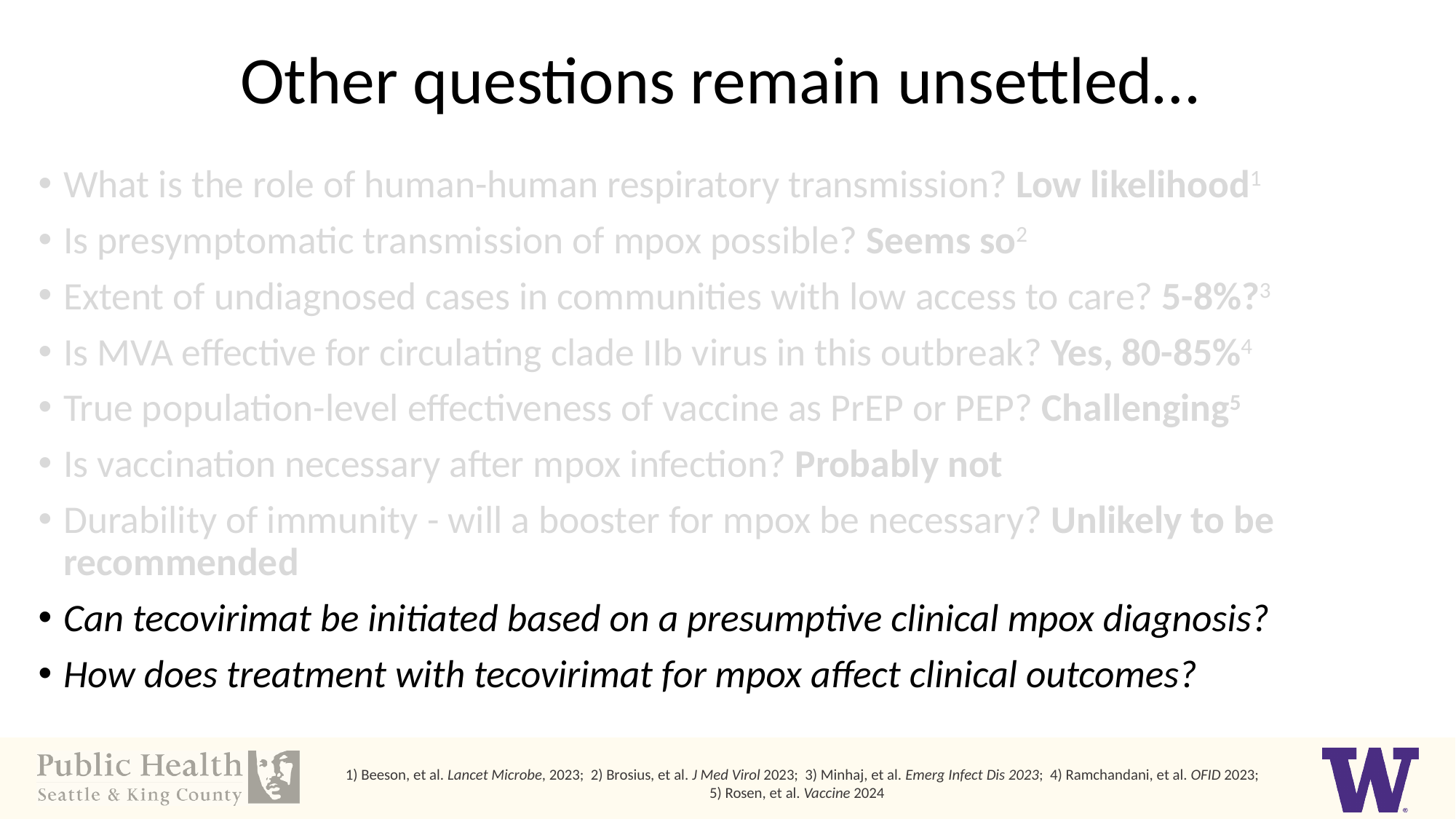

# Other questions remain unsettled…
What is the role of human-human respiratory transmission? Low likelihood1
Is presymptomatic transmission of mpox possible? Seems so2
Extent of undiagnosed cases in communities with low access to care? 5-8%?3
Is MVA effective for circulating clade IIb virus in this outbreak? Yes, 80-85%4
True population-level effectiveness of vaccine as PrEP or PEP? Challenging5
Is vaccination necessary after mpox infection? Probably not
Durability of immunity - will a booster for mpox be necessary? Unlikely to be recommended
Can tecovirimat be initiated based on a presumptive clinical mpox diagnosis?
How does treatment with tecovirimat for mpox affect clinical outcomes?

1) Beeson, et al. Lancet Microbe, 2023;  2) Brosius, et al. J Med Virol 2023;  3) Minhaj, et al. Emerg Infect Dis 2023;  4) Ramchandani, et al. OFID 2023;
5) Rosen, et al. Vaccine 2024